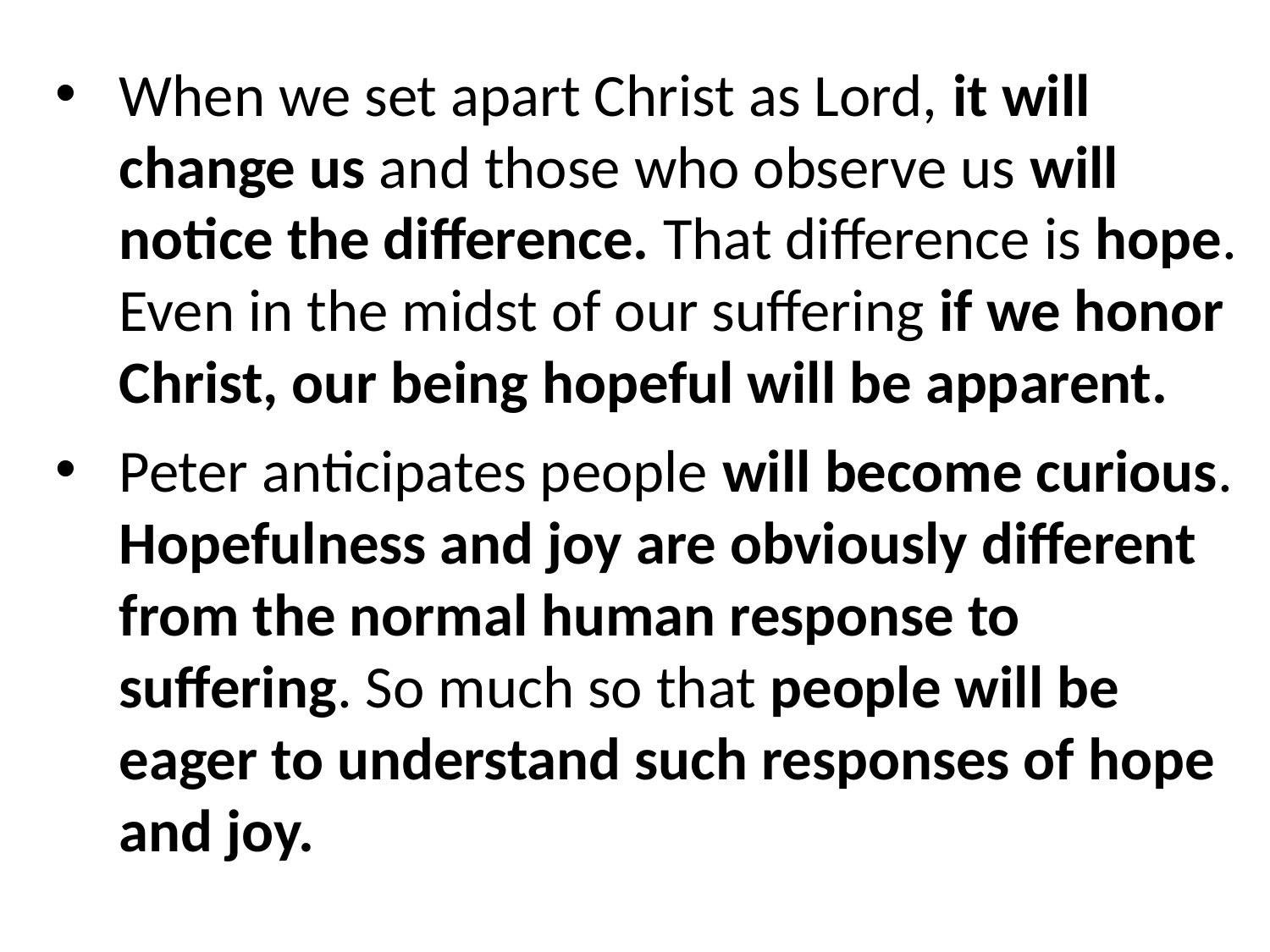

When we set apart Christ as Lord, it will change us and those who observe us will notice the difference. That difference is hope. Even in the midst of our suffering if we honor Christ, our being hopeful will be apparent.

Peter anticipates people will become curious. Hopefulness and joy are obviously different from the normal human response to suffering. So much so that people will be eager to understand such responses of hope and joy.